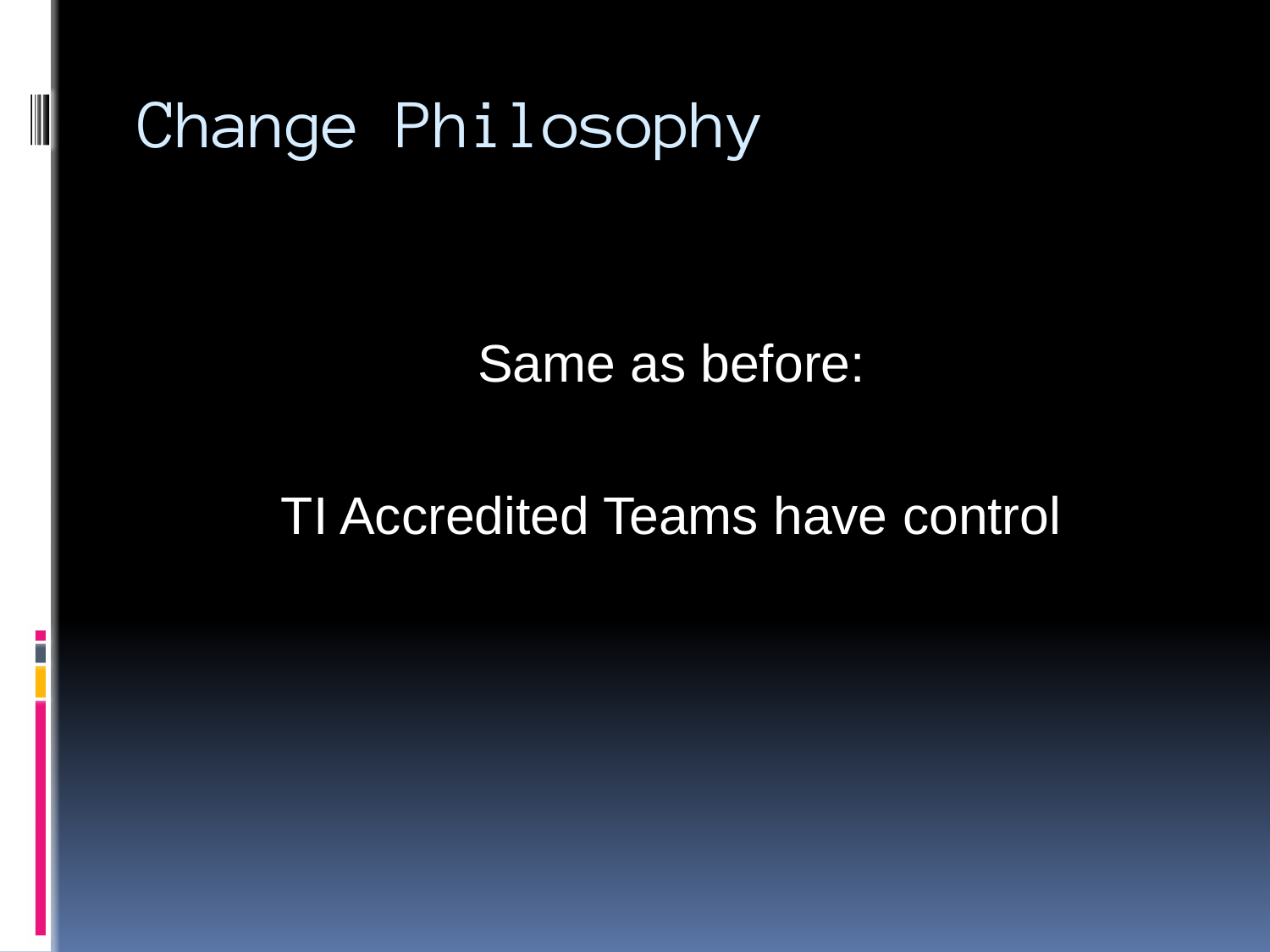

# Change Philosophy

Same as before:

TI Accredited Teams have control